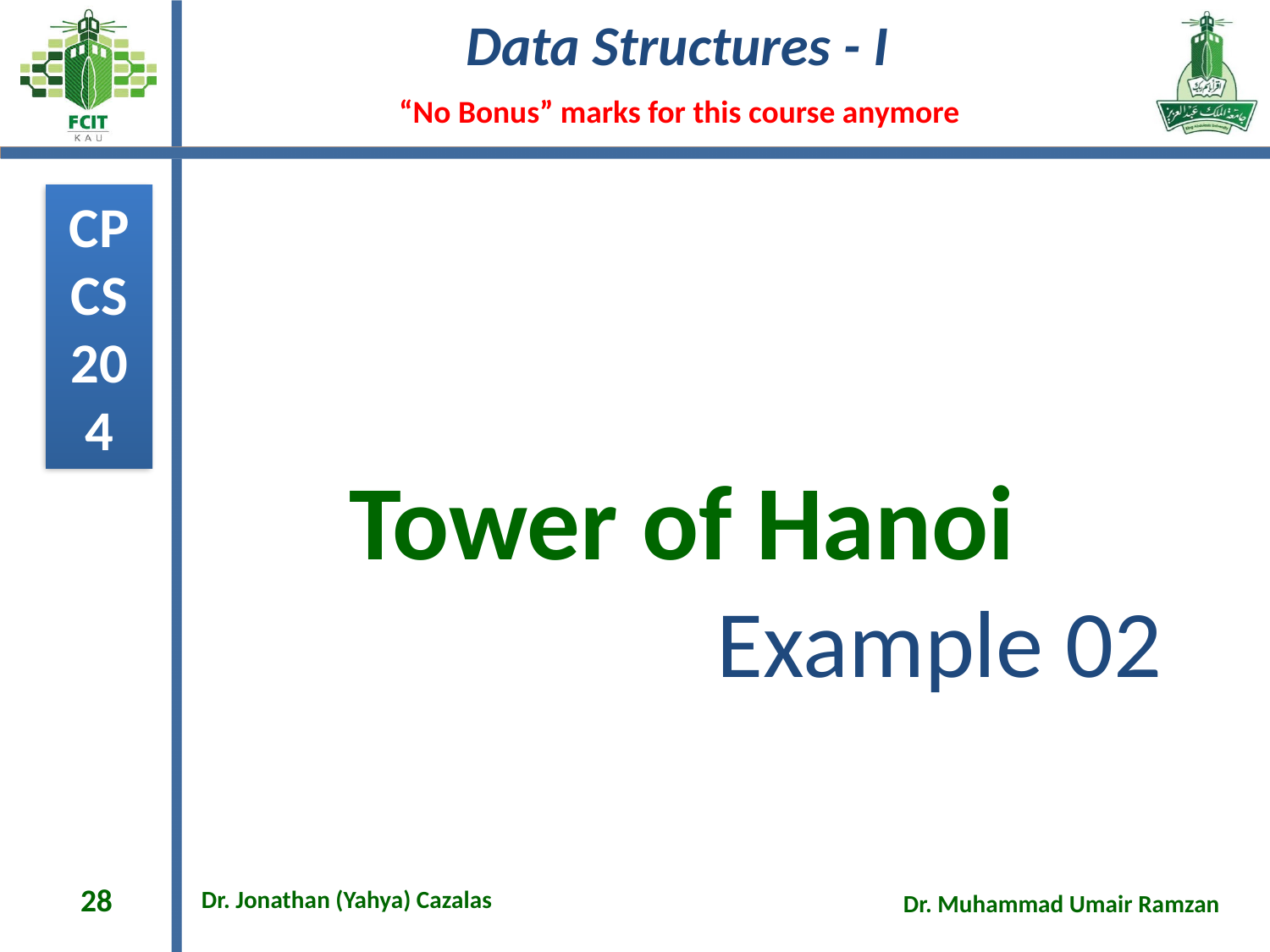

# Tower of Hanoi
Example 02
28